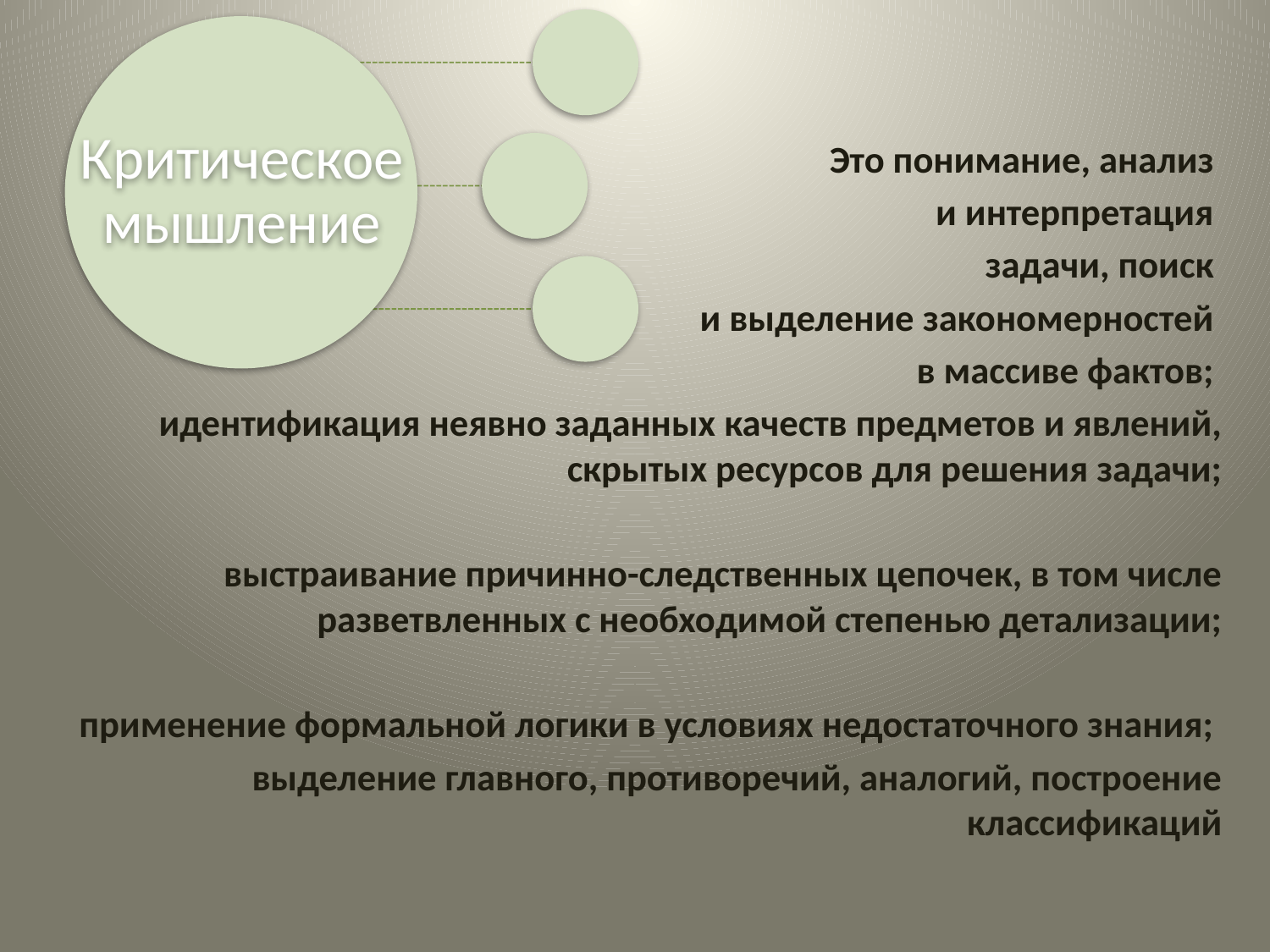

Критическое мышление

#

Это понимание, анализ
и интерпретация
задачи, поиск
и выделение закономерностей
в массиве фактов;
идентификация неявно заданных качеств предметов и явлений, скрытых ресурсов для решения задачи;

выстраивание причинно-следственных цепочек, в том числе разветвленных с необходимой степенью детализации;

применение формальной логики в условиях недостаточного знания;
выделение главного, противоречий, аналогий, построение классификаций